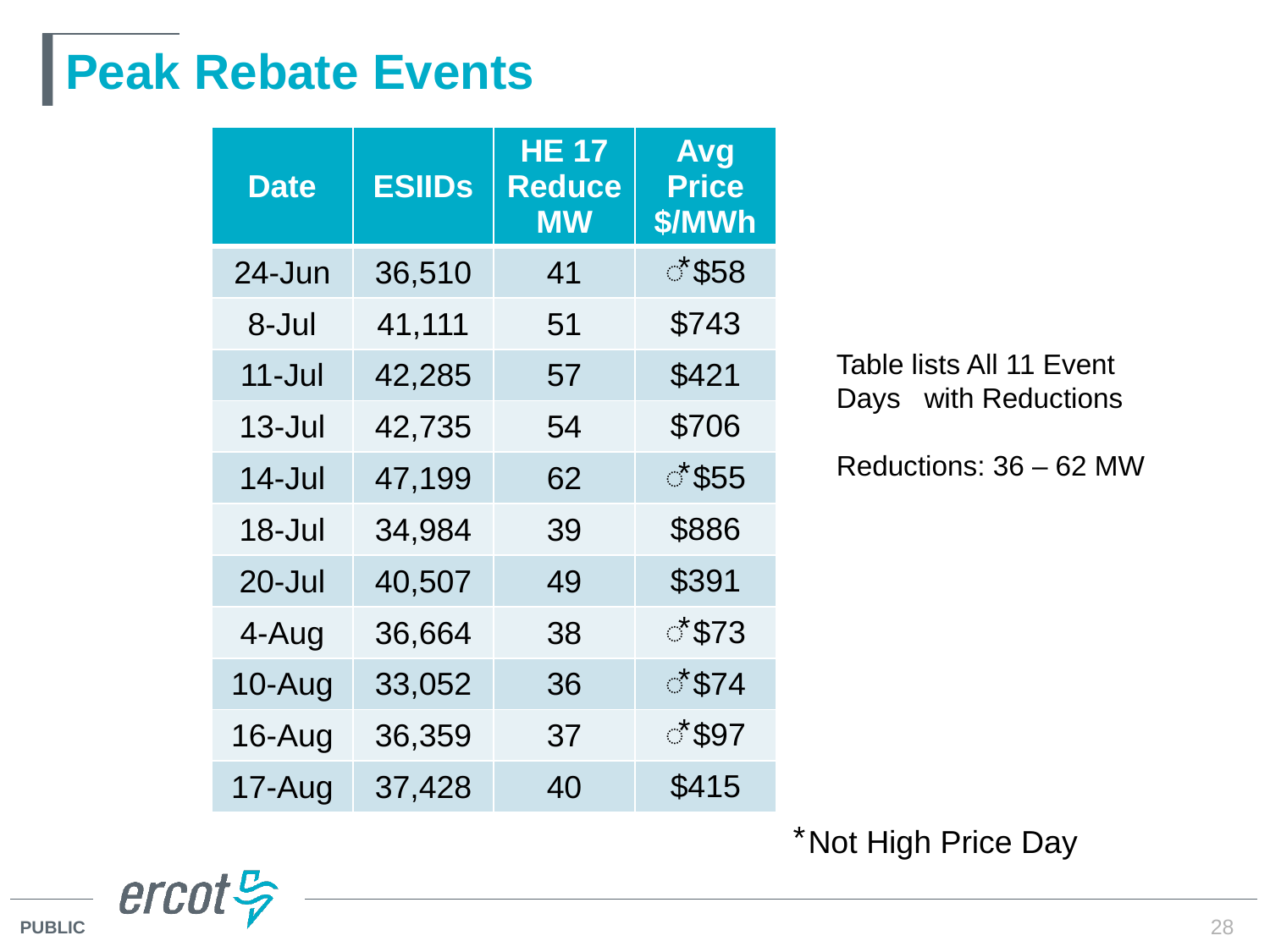

# Peak Rebate Events
| Date | ESIIDs | HE 17 Reduce MW | Avg Price $/MWh |
| --- | --- | --- | --- |
| 24-Jun | 36,510 | 41 | ⃰ $58 |
| 8-Jul | 41,111 | 51 | $743 |
| 11-Jul | 42,285 | 57 | $421 |
| 13-Jul | 42,735 | 54 | $706 |
| 14-Jul | 47,199 | 62 | ⃰ $55 |
| 18-Jul | 34,984 | 39 | $886 |
| 20-Jul | 40,507 | 49 | $391 |
| 4-Aug | 36,664 | 38 | ⃰ $73 |
| 10-Aug | 33,052 | 36 | ⃰ $74 |
| 16-Aug | 36,359 | 37 | ⃰ $97 |
| 17-Aug | 37,428 | 40 | $415 |
Table lists All 11 Event Days   with Reductions

Reductions: 36 – 62 MW
 ⃰ Not High Price Day
28